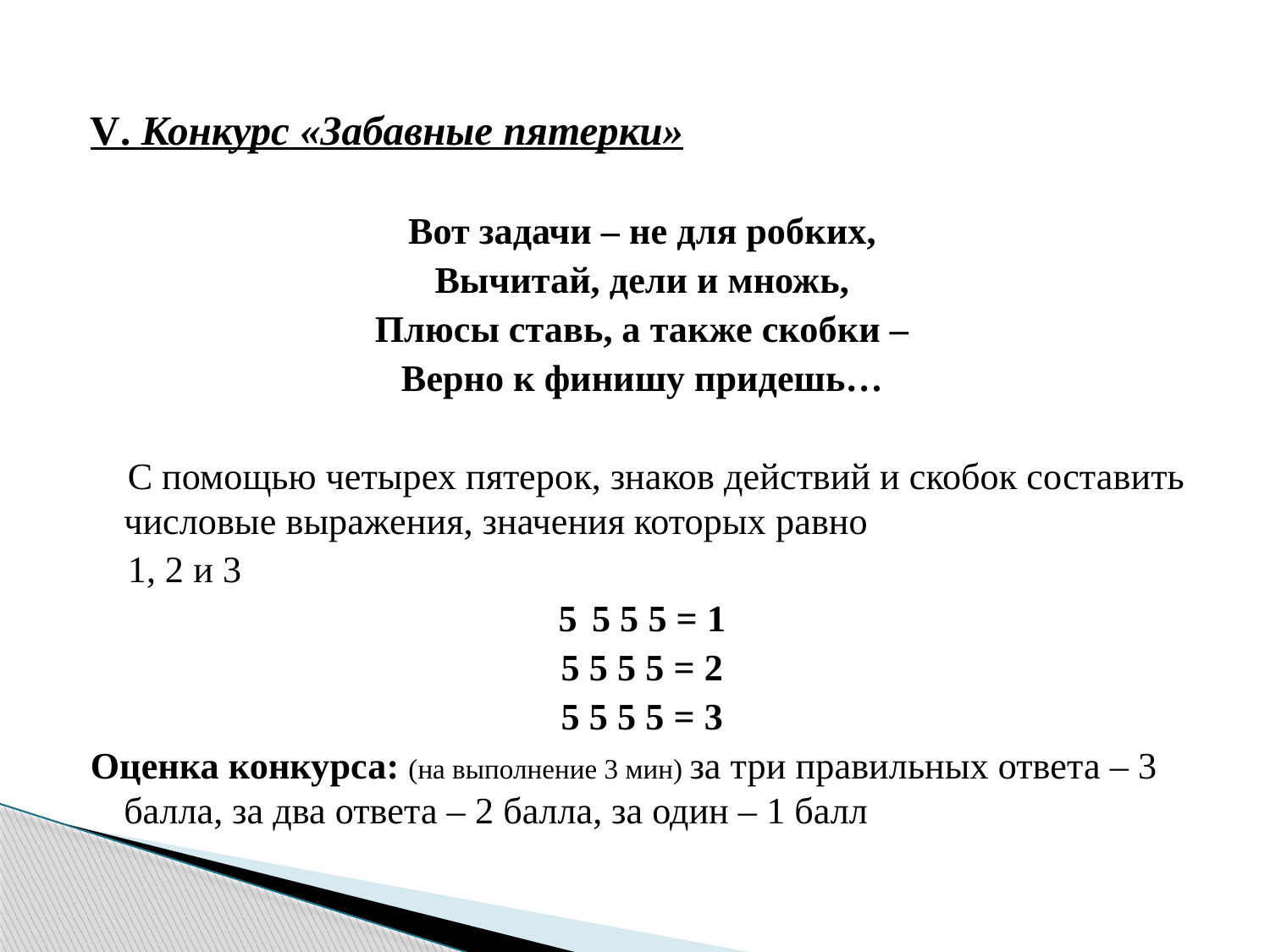

#

V. Конкурс «Забавные пятерки»

Вот задачи – не для робких,
Вычитай, дели и множь,
Плюсы ставь, а также скобки –
Верно к финишу придешь…

    С помощью четырех пятерок, знаков действий и скобок составить числовые выражения, значения которых равно
    1, 2 и 3
5	5 5 5 = 1
5 5 5 5 = 2
5 5 5 5 = 3
Оценка конкурса: (на выполнение 3 мин) за три правильных ответа – 3 балла, за два ответа – 2 балла, за один – 1 балл